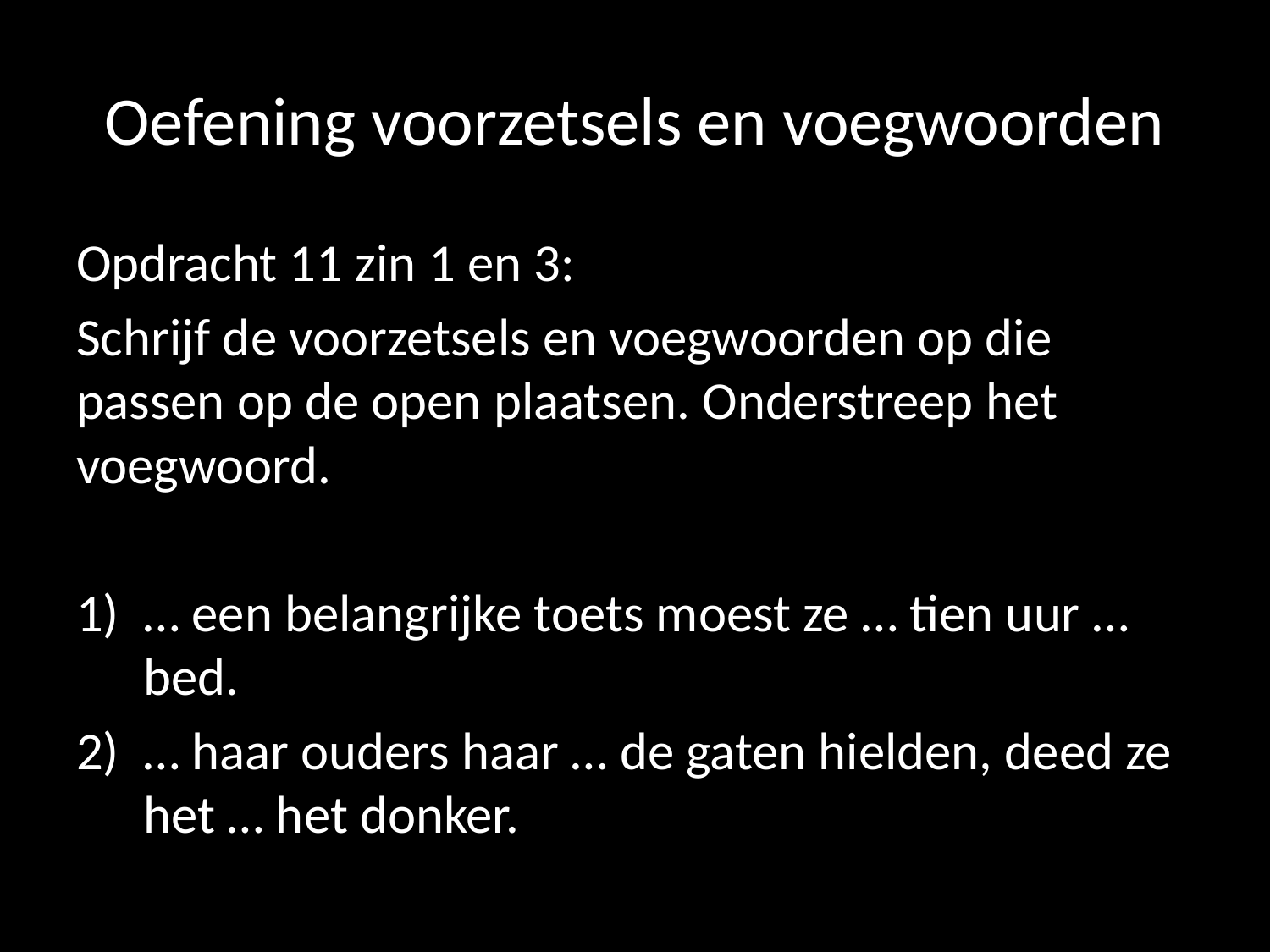

# Oefening voorzetsels en voegwoorden
Opdracht 11 zin 1 en 3:
Schrijf de voorzetsels en voegwoorden op die passen op de open plaatsen. Onderstreep het voegwoord.

… een belangrijke toets moest ze … tien uur … bed.
… haar ouders haar … de gaten hielden, deed ze het … het donker.